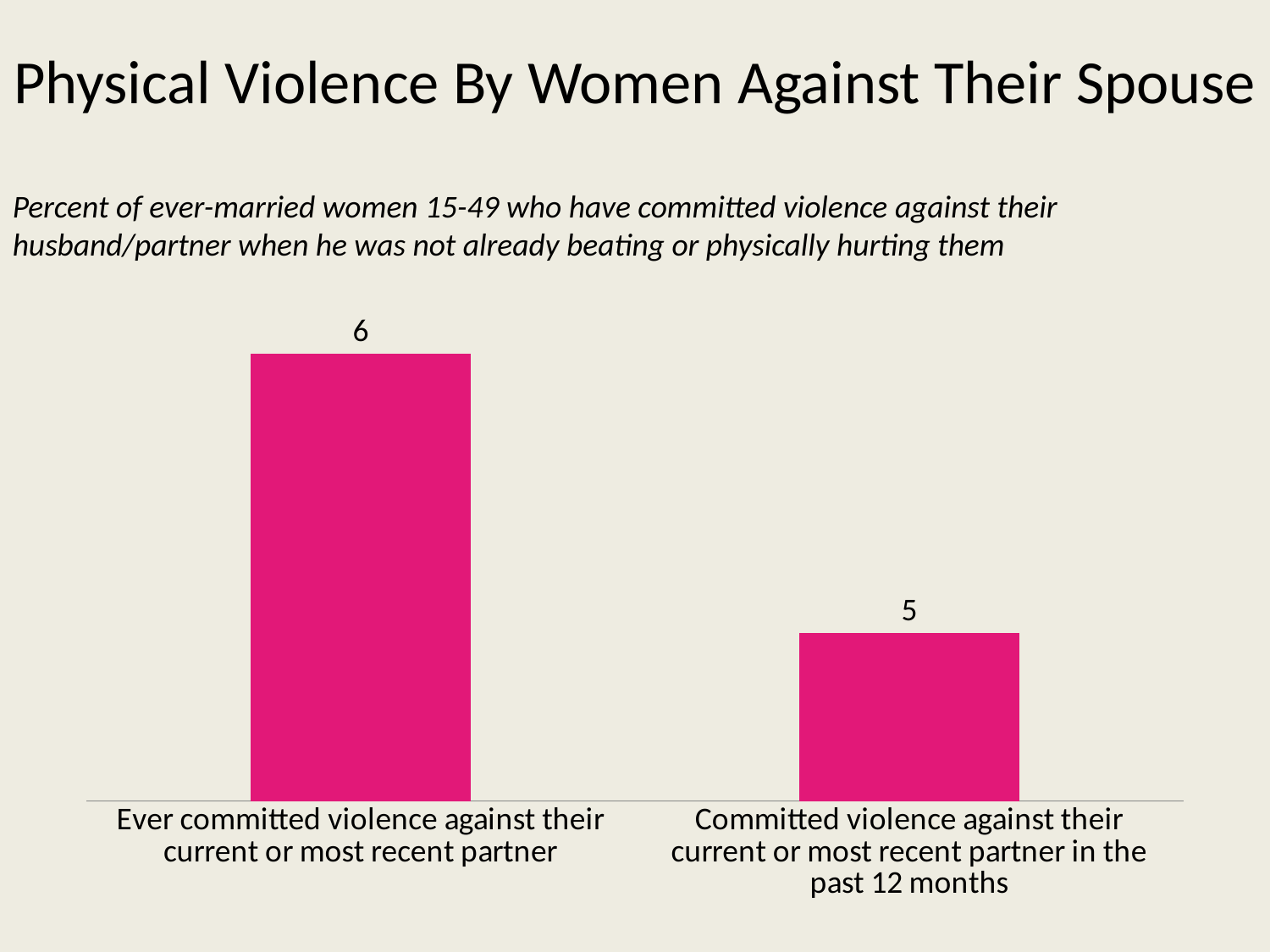

# Physical Violence By Women Against Their Spouse
Percent of ever-married women 15-49 who have committed violence against their husband/partner when he was not already beating or physically hurting them

### Chart

| Category | Series 1 |
|---|---|
| Ever committed violence against their current or most recent partner | 6.0 |
| Committed violence against their current or most recent partner in the past 12 months | 5.0 |